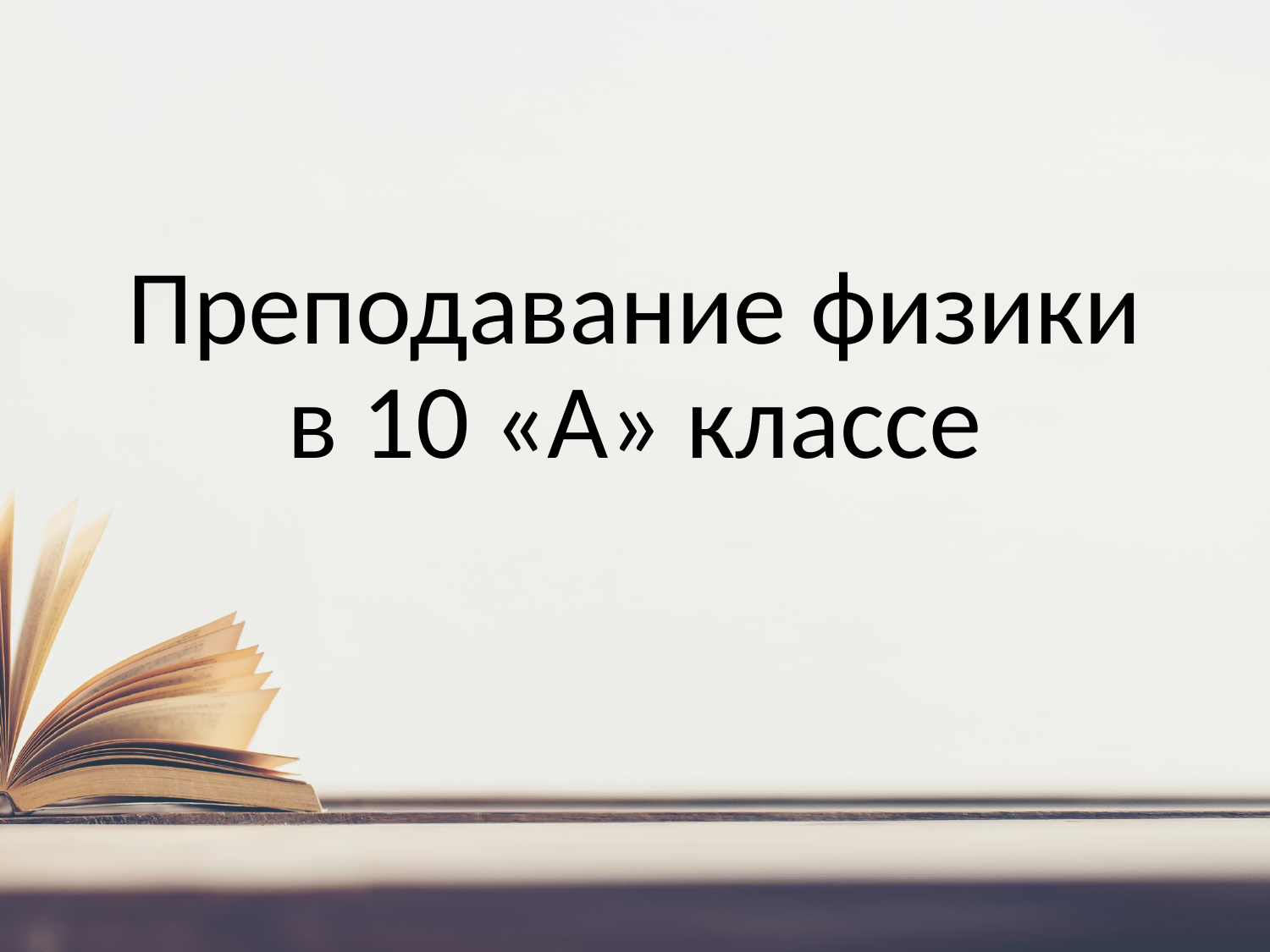

# Преподавание физики в 10 «А» классе